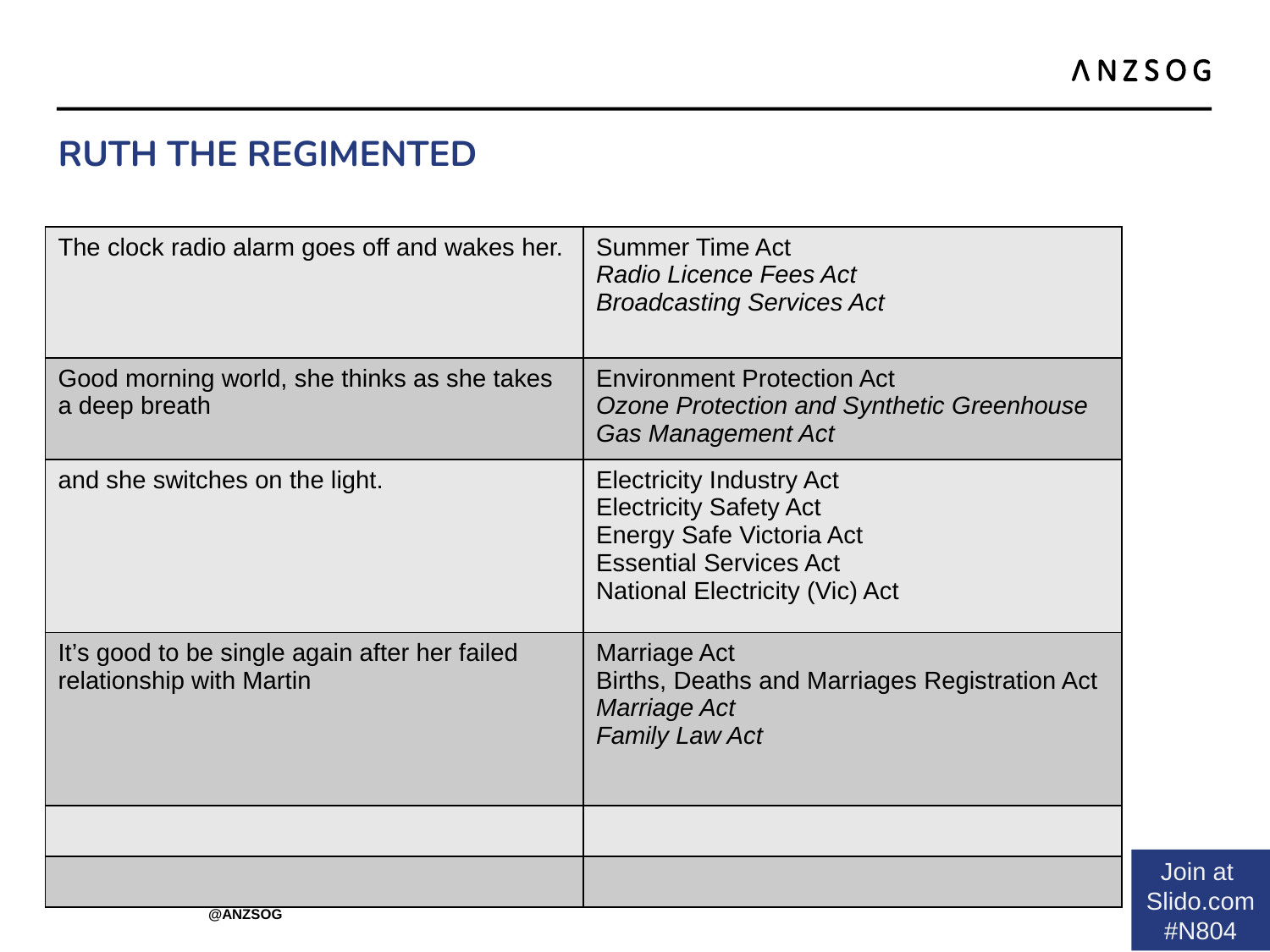

# Ruth the regimented
| The clock radio alarm goes off and wakes her. | Summer Time Act Radio Licence Fees Act Broadcasting Services Act |
| --- | --- |
| Good morning world, she thinks as she takes a deep breath | Environment Protection Act Ozone Protection and Synthetic Greenhouse Gas Management Act |
| and she switches on the light. | Electricity Industry Act Electricity Safety Act Energy Safe Victoria Act Essential Services Act National Electricity (Vic) Act |
| It’s good to be single again after her failed relationship with Martin | Marriage Act Births, Deaths and Marriages Registration Act Marriage Act Family Law Act |
|  |  |
|  |  |
Join at
Slido.com
#N804